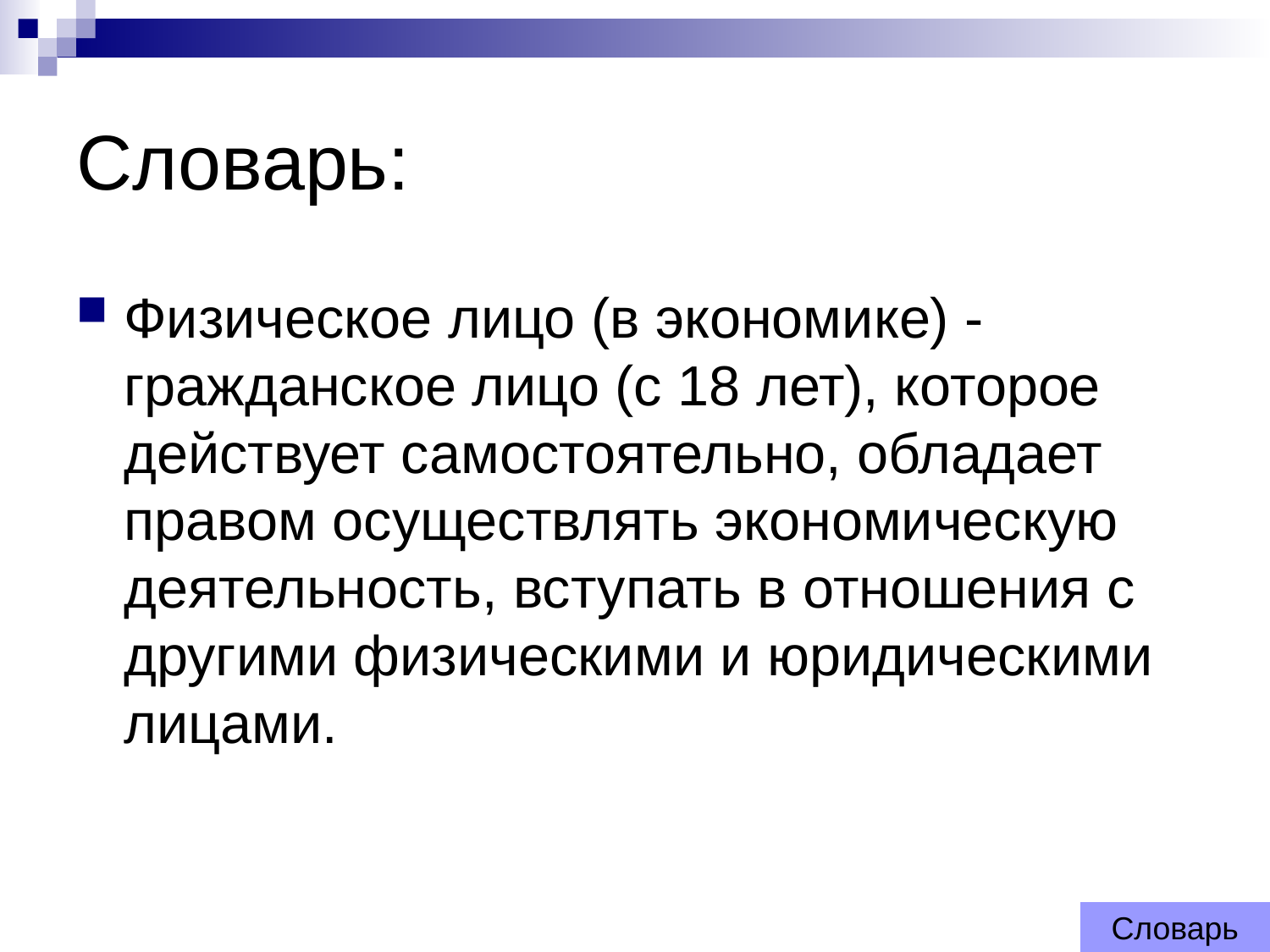

# Словарь:
Физическое лицо (в экономике) - гражданское лицо (с 18 лет), которое действует самостоятельно, обладает правом осуществлять экономическую деятельность, вступать в отношения с другими физическими и юридическими лицами.
Словарь